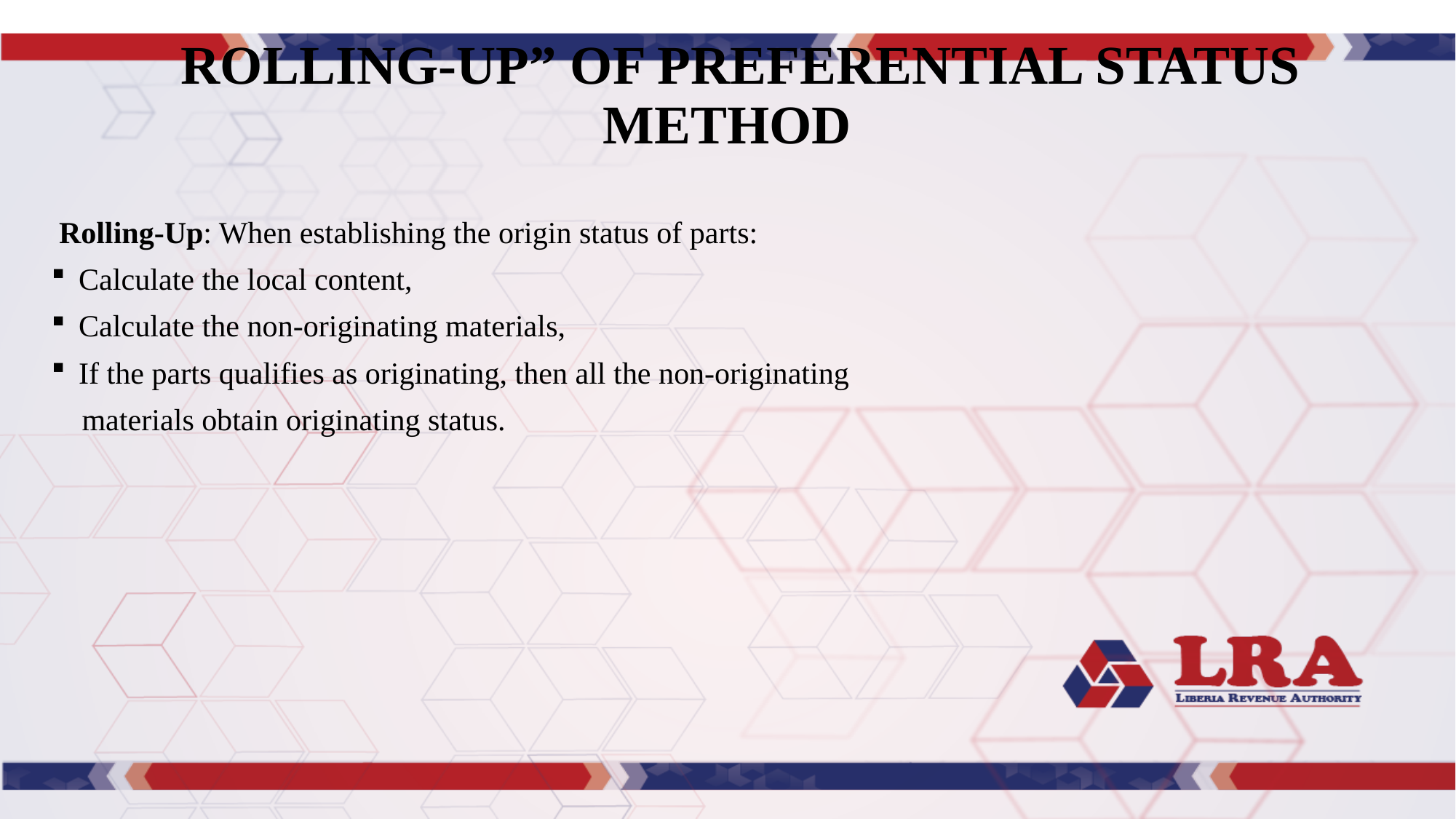

# ROLLING-UP” OF PREFERENTIAL STATUS METHOD
 Rolling-Up: When establishing the origin status of parts:
 Calculate the local content,
 Calculate the non-originating materials,
 If the parts qualifies as originating, then all the non-originating
    materials obtain originating status.